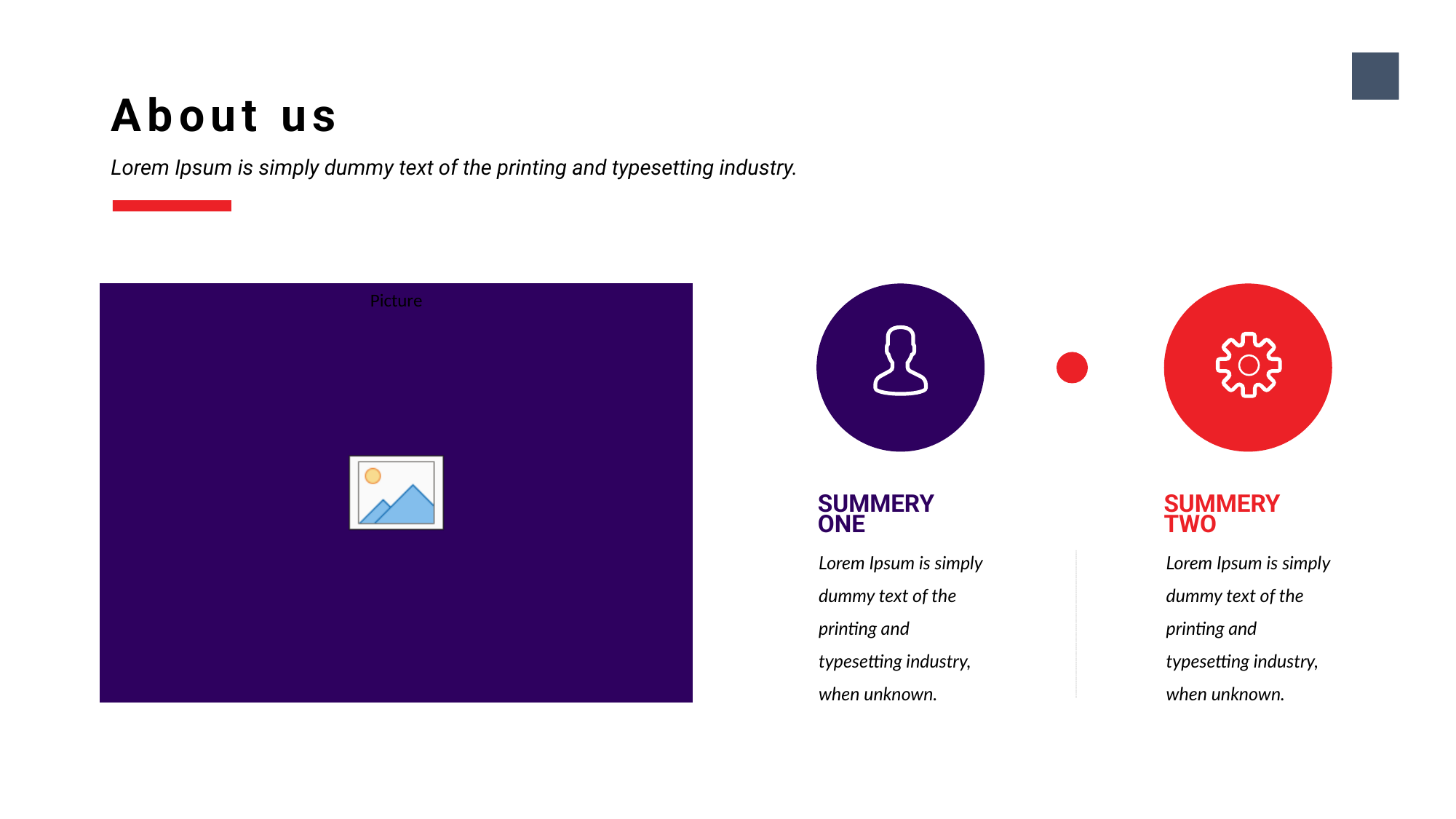

5
About us
Lorem Ipsum is simply dummy text of the printing and typesetting industry.

SUMMERY
ONE
Lorem Ipsum is simply dummy text of the printing and typesetting industry, when unknown.

SUMMERY
TWO
Lorem Ipsum is simply dummy text of the printing and typesetting industry, when unknown.